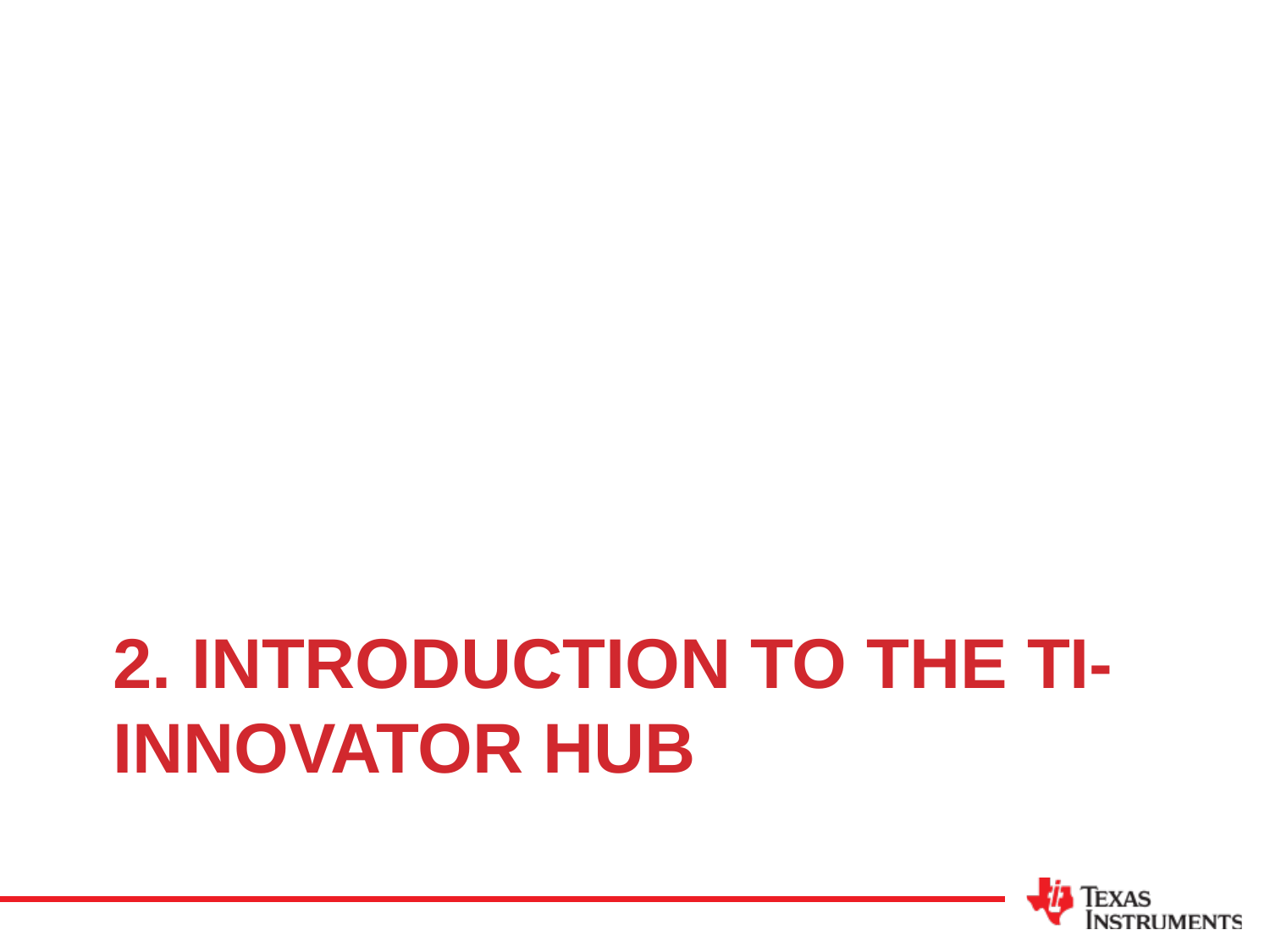

# 2. Introduction to the tI-Innovator Hub